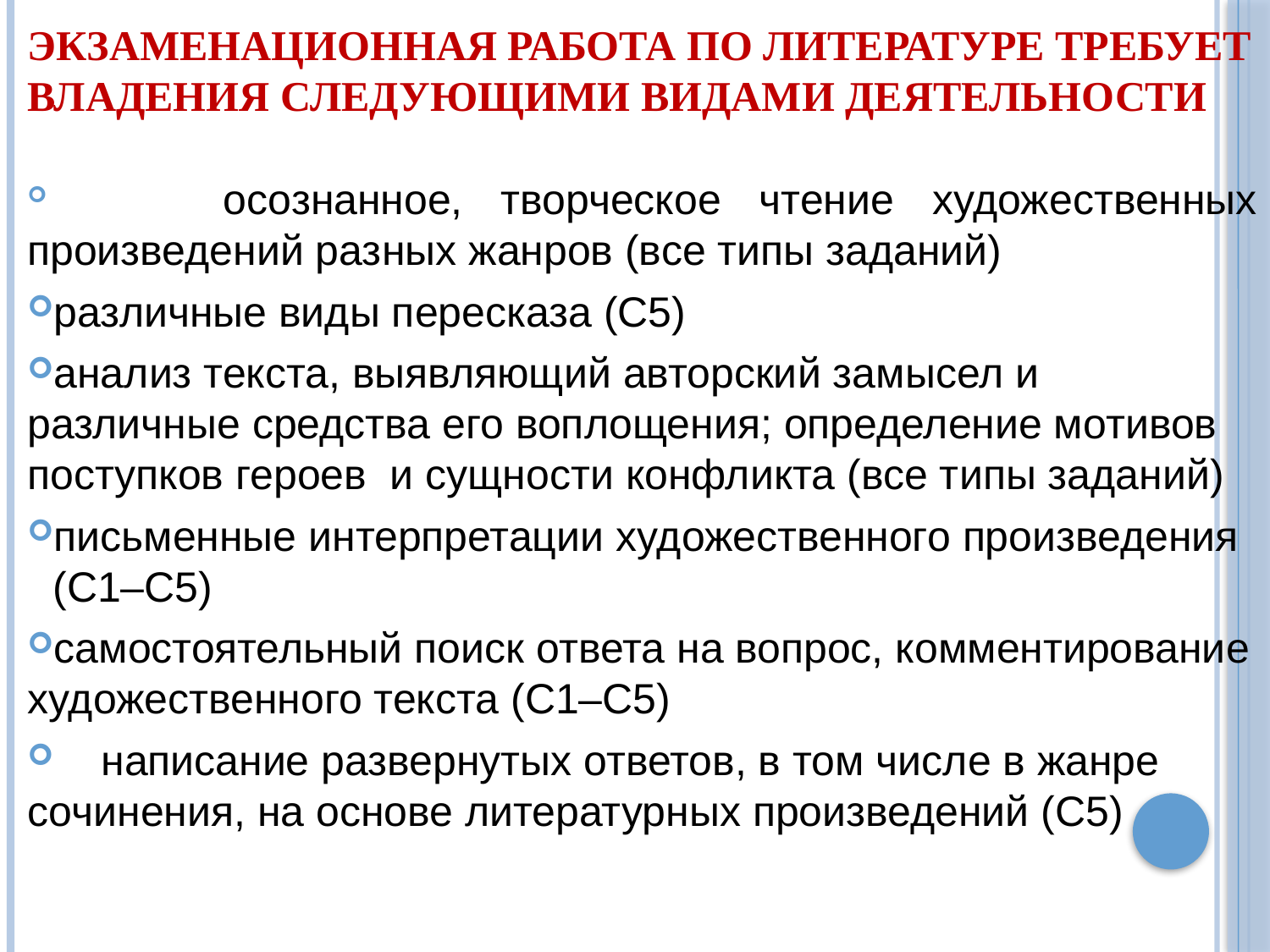

# Экзаменационная работа по литературе требует владения следующими видами деятельности
     осознанное, творческое чтение художественных произведений разных жанров (все типы заданий)
различные виды пересказа (С5)
анализ текста, выявляющий авторский замысел и различные средства его воплощения; определение мотивов поступков героев  и сущности конфликта (все типы заданий)
письменные интерпретации художественного произведения (С1–С5)
самостоятельный поиск ответа на вопрос, комментирование художественного текста (С1–С5)
    написание развернутых ответов, в том числе в жанре сочинения, на основе литературных произведений (С5)